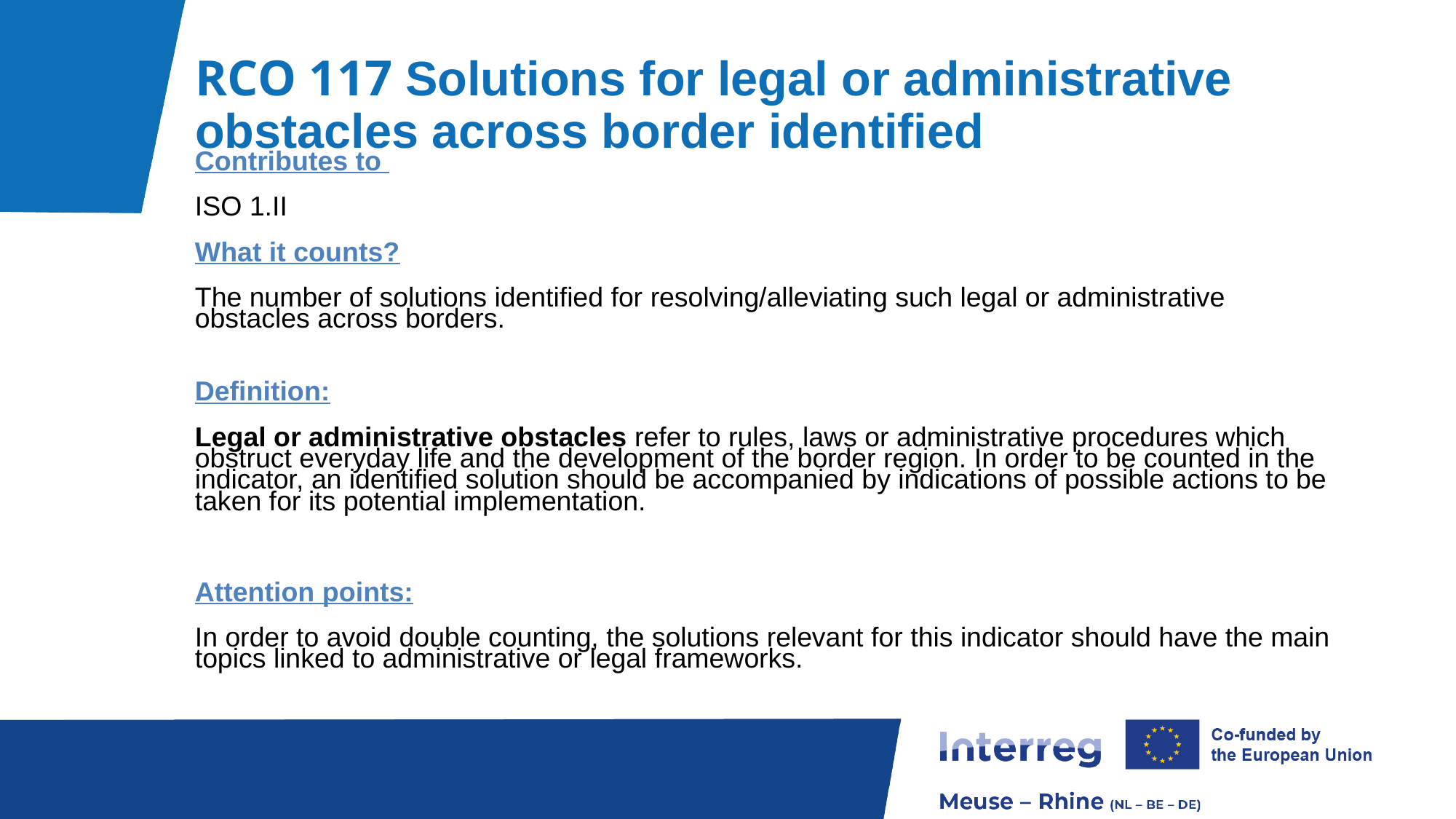

# RCO 117 Solutions for legal or administrative obstacles across border identified
Contributes to
ISO 1.II
What it counts?
The number of solutions identified for resolving/alleviating such legal or administrative obstacles across borders.

Definition:
Legal or administrative obstacles refer to rules, laws or administrative procedures which obstruct everyday life and the development of the border region. In order to be counted in the indicator, an identified solution should be accompanied by indications of possible actions to be taken for its potential implementation.

Attention points:
In order to avoid double counting, the solutions relevant for this indicator should have the main topics linked to administrative or legal frameworks.